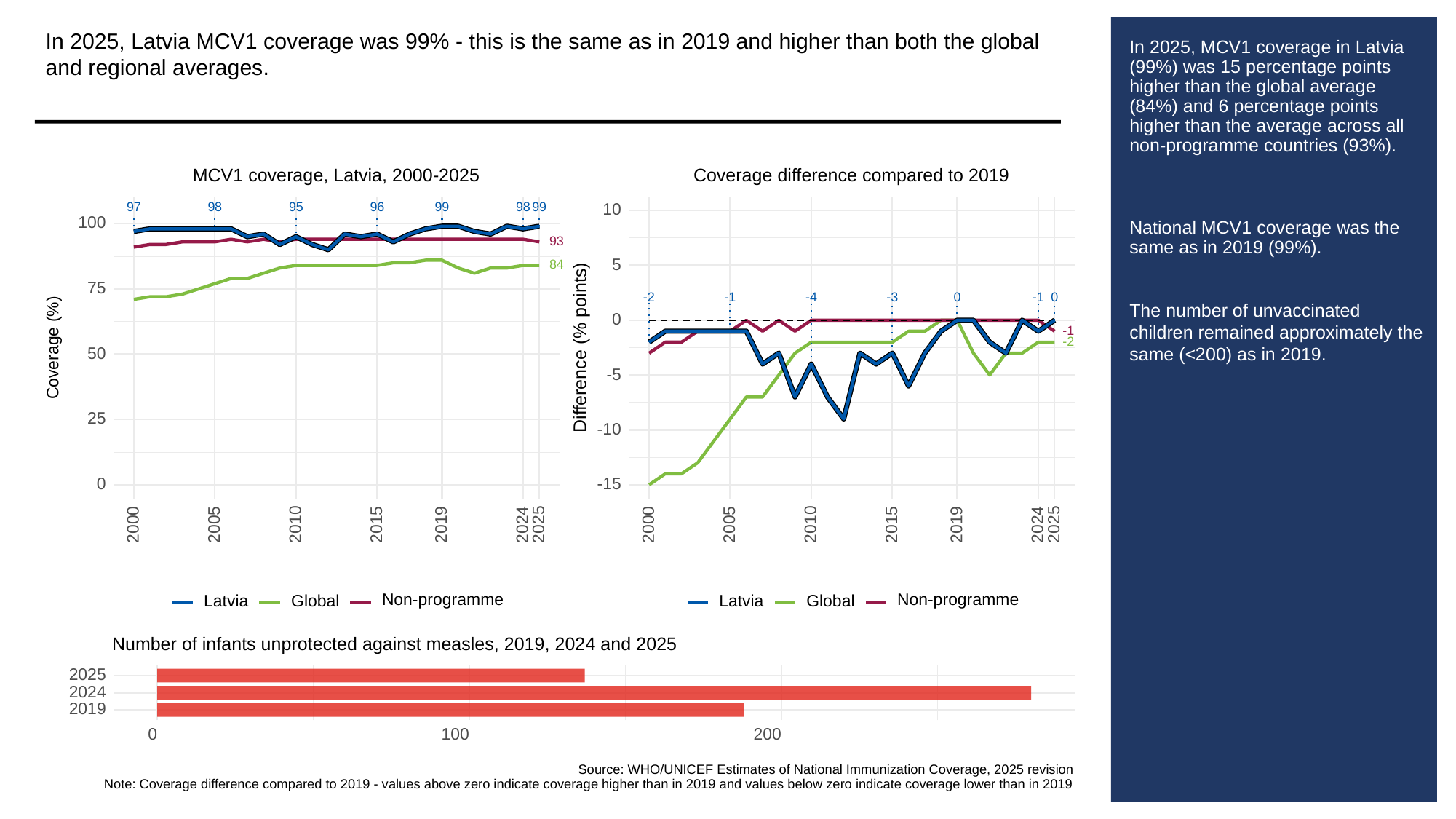

In 2025, Latvia MCV1 coverage was 99% - this is the same as in 2019 and higher than both the global and regional averages.
# In 2025, MCV1 coverage in Latvia (99%) was 15 percentage points higher than the global average (84%) and 6 percentage points higher than the average across all non-programme countries (93%).

National MCV1 coverage was the same as in 2019 (99%).

The number of unvaccinated children remained approximately the same (<200) as in 2019.

MCV1 coverage, Latvia, 2000-2025
Coverage difference compared to 2019

97
98
95
96
99
98
99
10

100

93

5

84

75

-3
0
0
-2
-1
-1
-4

0

-1
-2
Difference (% points)
Coverage (%)

50

-5

25

-10

0
-15

2000
2005
2010
2015
2019
2024
2025
2000
2005
2010
2015
2019
2024
2025
Non-programme
Non-programme
Global
Global
Latvia
Latvia

Number of infants unprotected against measles, 2019, 2024 and 2025

2025

2024

2019

0
100
200
Source: WHO/UNICEF Estimates of National Immunization Coverage, 2025 revision
Note: Coverage difference compared to 2019 - values above zero indicate coverage higher than in 2019 and values below zero indicate coverage lower than in 2019